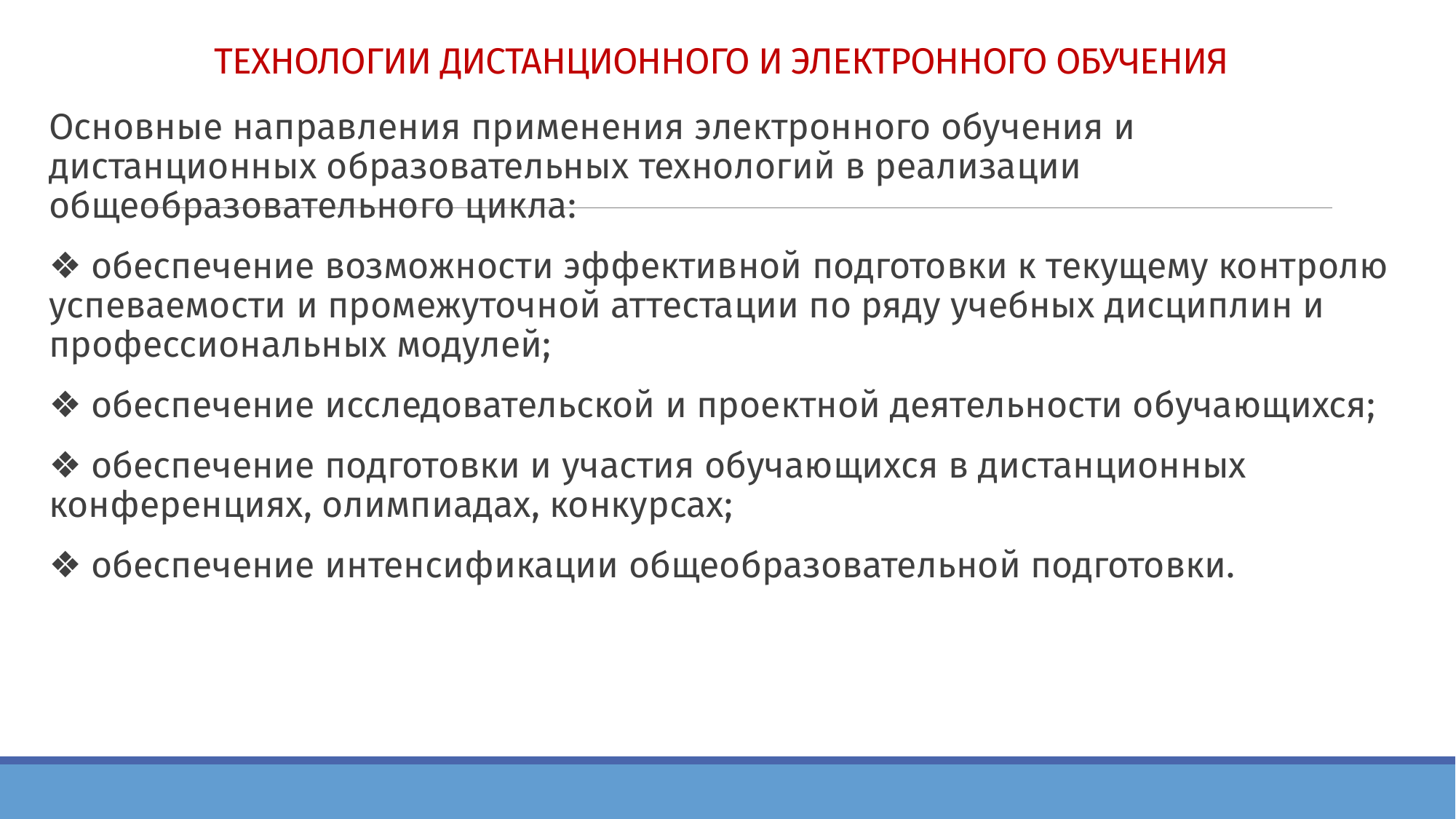

# ТЕХНОЛОГИИ ДИСТАНЦИОННОГО И ЭЛЕКТРОННОГО ОБУЧЕНИЯ
Основные направления применения электронного обучения и дистанционных образовательных технологий в реализации общеобразовательного цикла:
❖ обеспечение возможности эффективной подготовки к текущему контролю успеваемости и промежуточной аттестации по ряду учебных дисциплин и профессиональных модулей;
❖ обеспечение исследовательской и проектной деятельности обучающихся;
❖ обеспечение подготовки и участия обучающихся в дистанционных конференциях, олимпиадах, конкурсах;
❖ обеспечение интенсификации общеобразовательной подготовки.